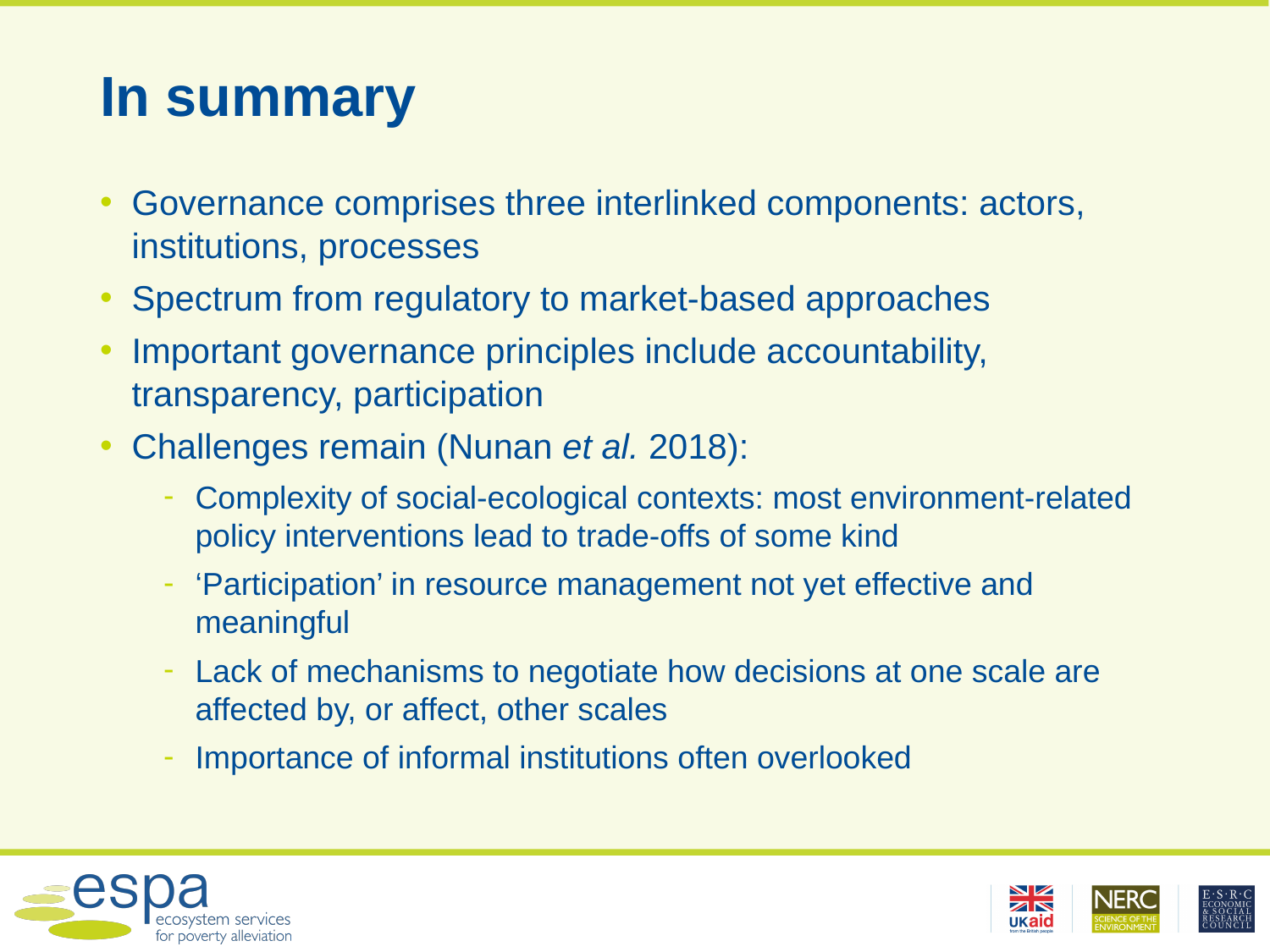

# In summary
Governance comprises three interlinked components: actors, institutions, processes
Spectrum from regulatory to market-based approaches
Important governance principles include accountability, transparency, participation
Challenges remain (Nunan et al. 2018):
Complexity of social-ecological contexts: most environment-related policy interventions lead to trade-offs of some kind
‘Participation’ in resource management not yet effective and meaningful
Lack of mechanisms to negotiate how decisions at one scale are affected by, or affect, other scales
Importance of informal institutions often overlooked